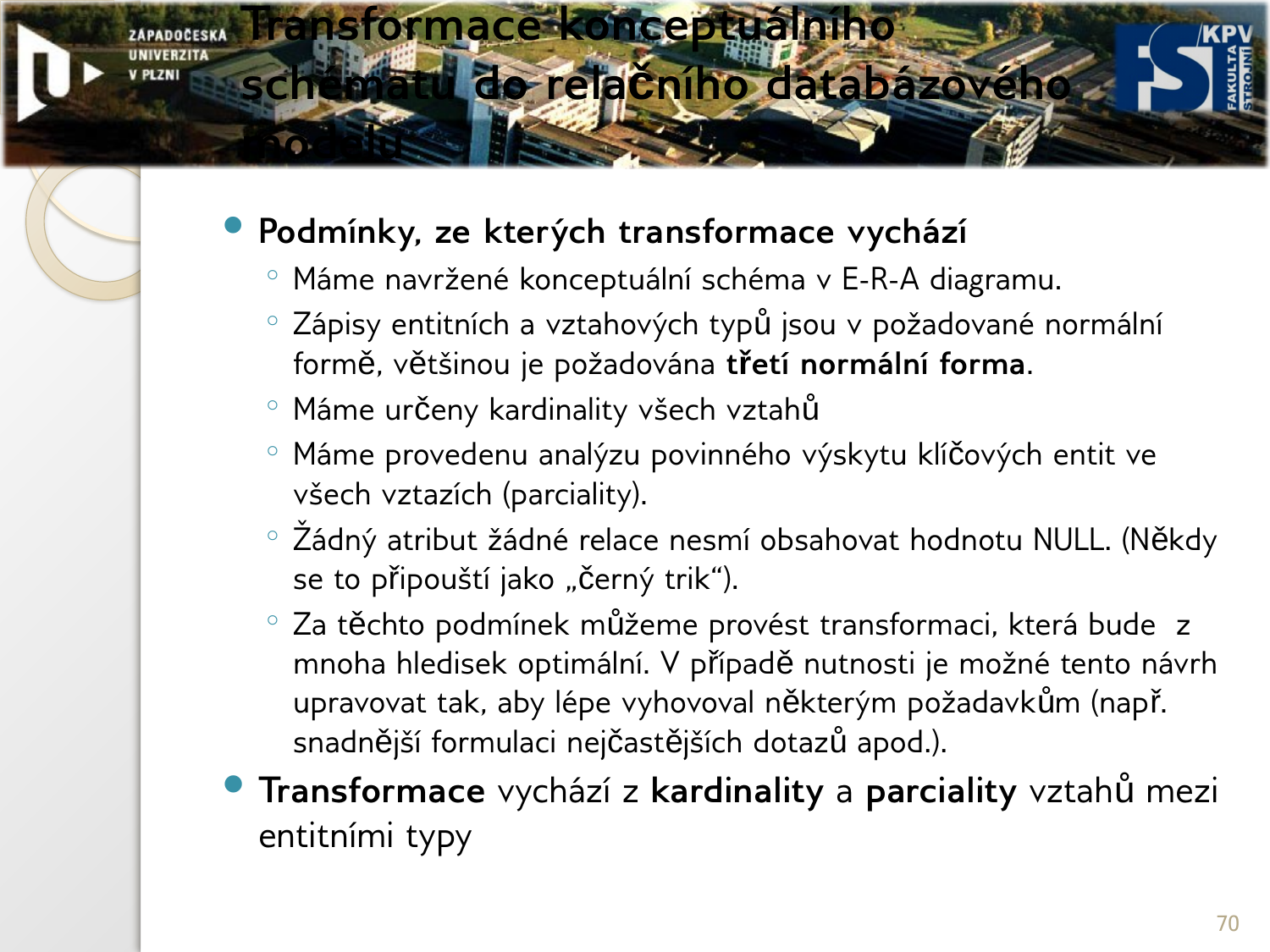

# Transformace konceptuálního schématu do relačního databázového modelu
Podmínky, ze kterých transformace vychází
Máme navržené konceptuální schéma v E-R-A diagramu.
Zápisy entitních a vztahových typů jsou v požadované normální formě, většinou je požadována třetí normální forma.
Máme určeny kardinality všech vztahů
Máme provedenu analýzu povinného výskytu klíčových entit ve všech vztazích (parciality).
Žádný atribut žádné relace nesmí obsahovat hodnotu NULL. (Někdy se to připouští jako „černý trik“).
Za těchto podmínek můžeme provést transformaci, která bude  z mnoha hledisek optimální. V případě nutnosti je možné tento návrh upravovat tak, aby lépe vyhovoval některým požadavkům (např. snadnější formulaci nejčastějších dotazů apod.).
Transformace vychází z kardinality a parciality vztahů mezi entitními typy

70